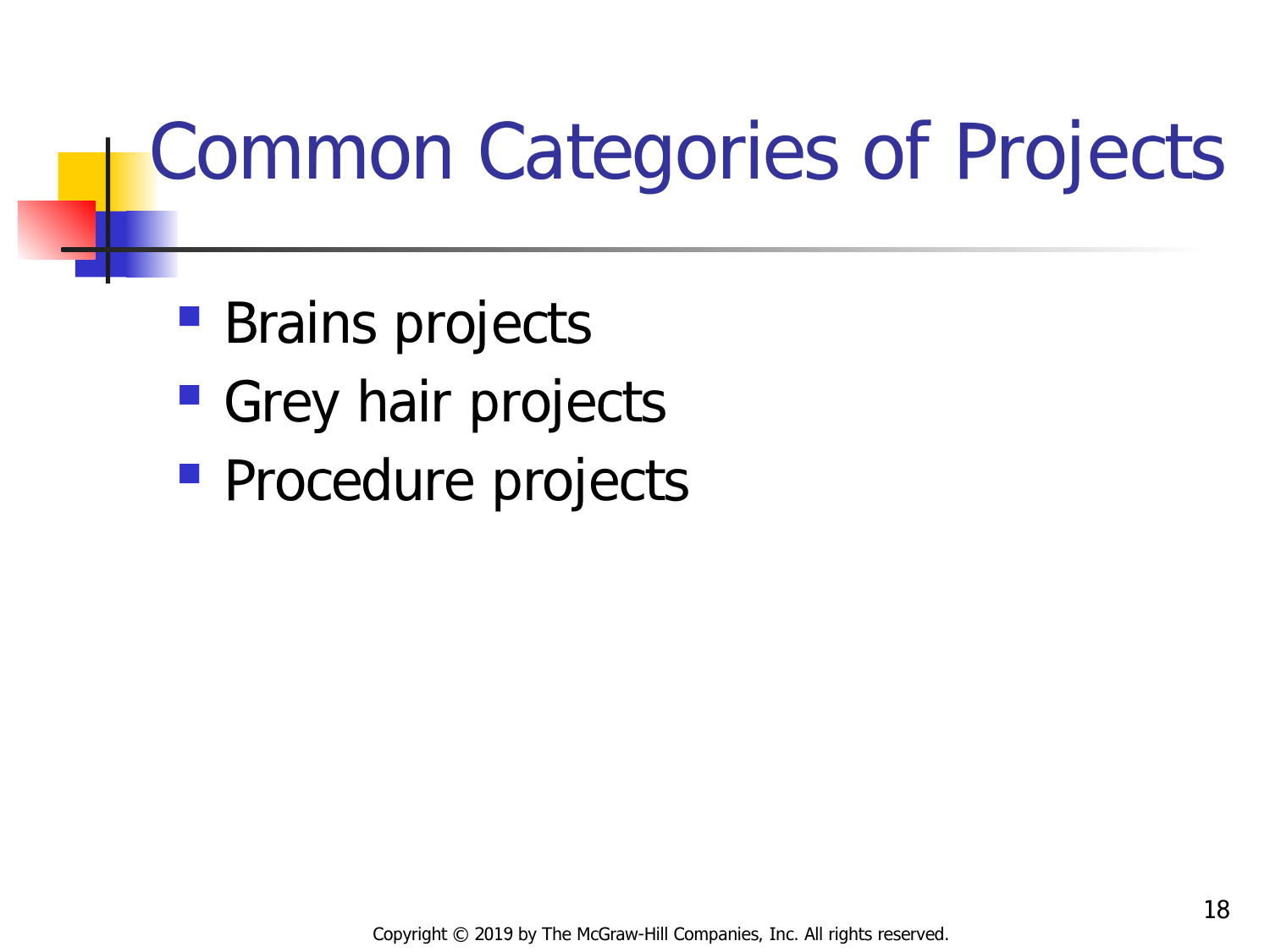

# Common Categories of Projects
Brains projects
Grey hair projects
Procedure projects

18
Copyright © 2019 by The McGraw-Hill Companies, Inc. All rights reserved.